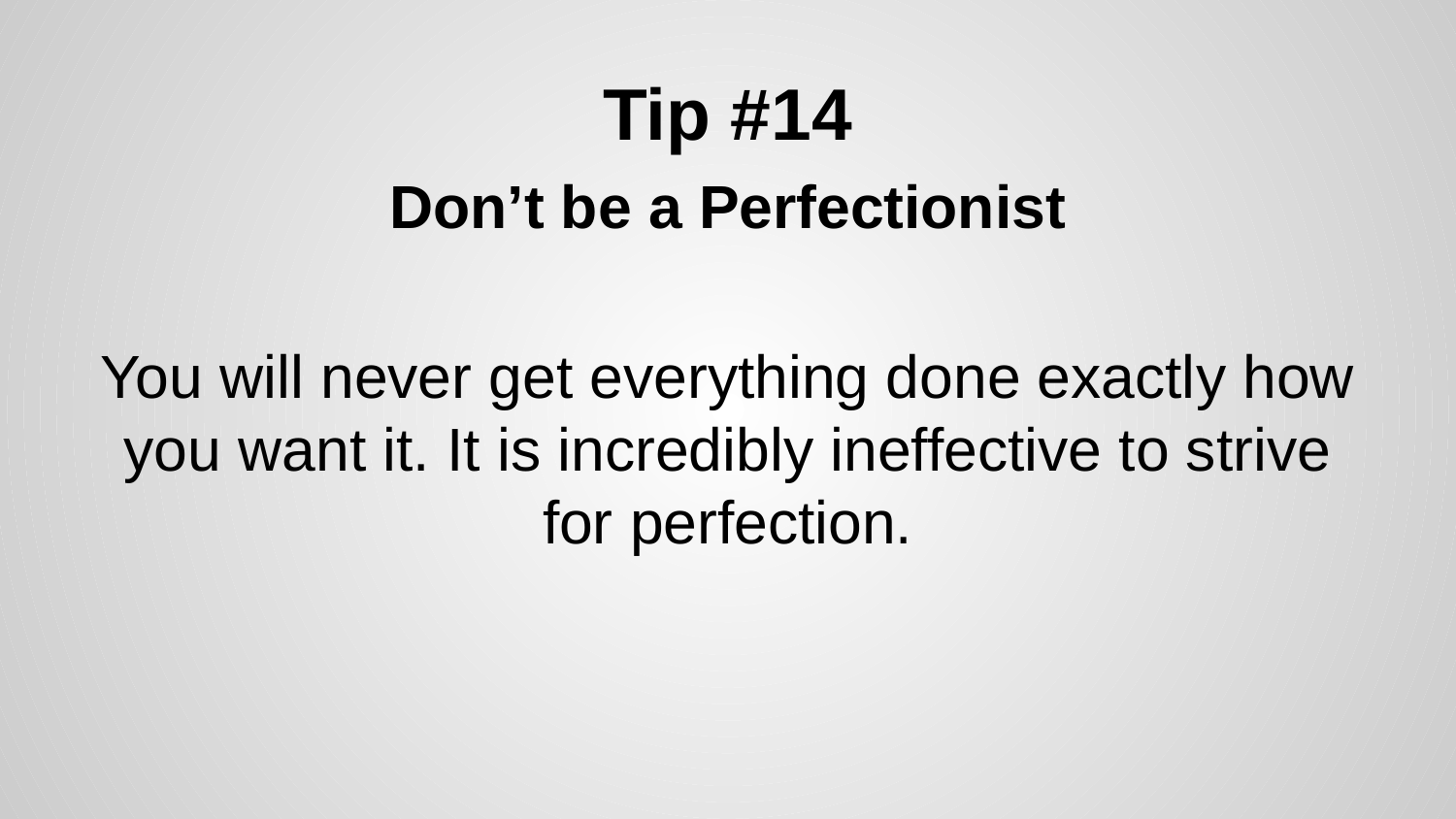

# Tip #14

Don’t be a Perfectionist

You will never get everything done exactly how you want it. It is incredibly ineffective to strive for perfection.